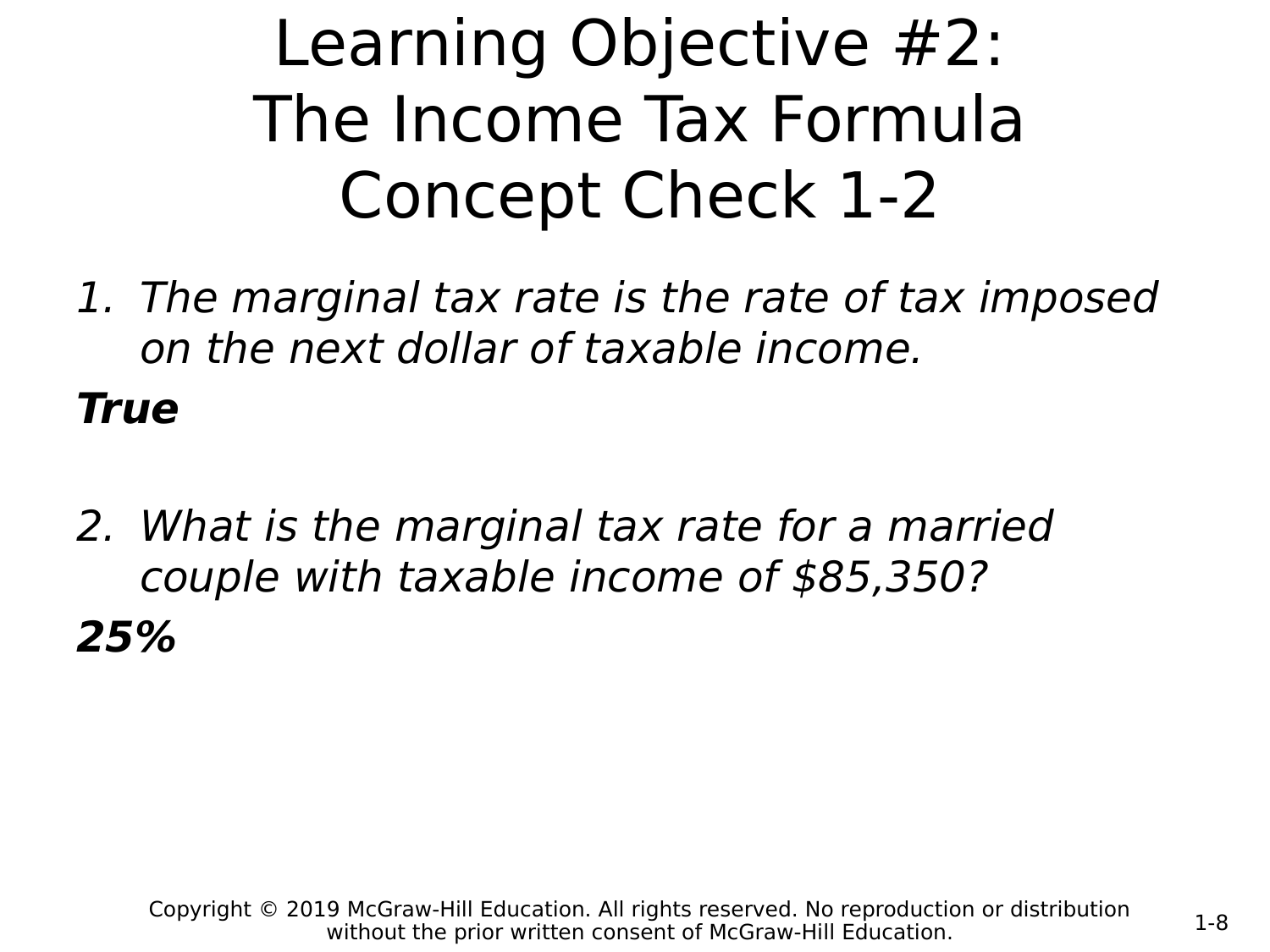

Learning Objective #2:
The Income Tax Formula
Concept Check 1-2
The marginal tax rate is the rate of tax imposed on the next dollar of taxable income.
True

What is the marginal tax rate for a married couple with taxable income of $85,350?
25%